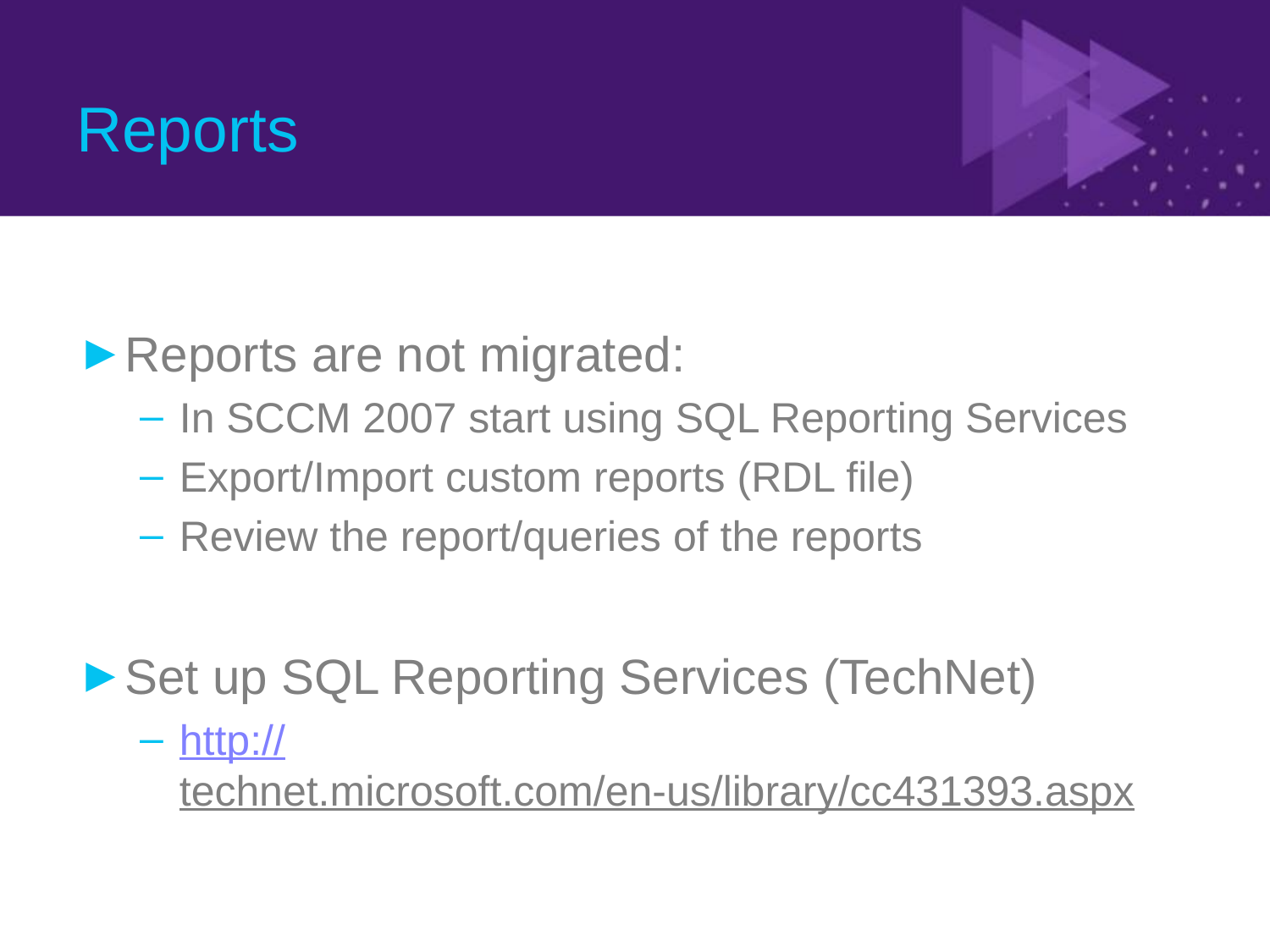

# Reports
Reports are not migrated:
In SCCM 2007 start using SQL Reporting Services
Export/Import custom reports (RDL file)
Review the report/queries of the reports

Set up SQL Reporting Services (TechNet)
http://technet.microsoft.com/en-us/library/cc431393.aspx